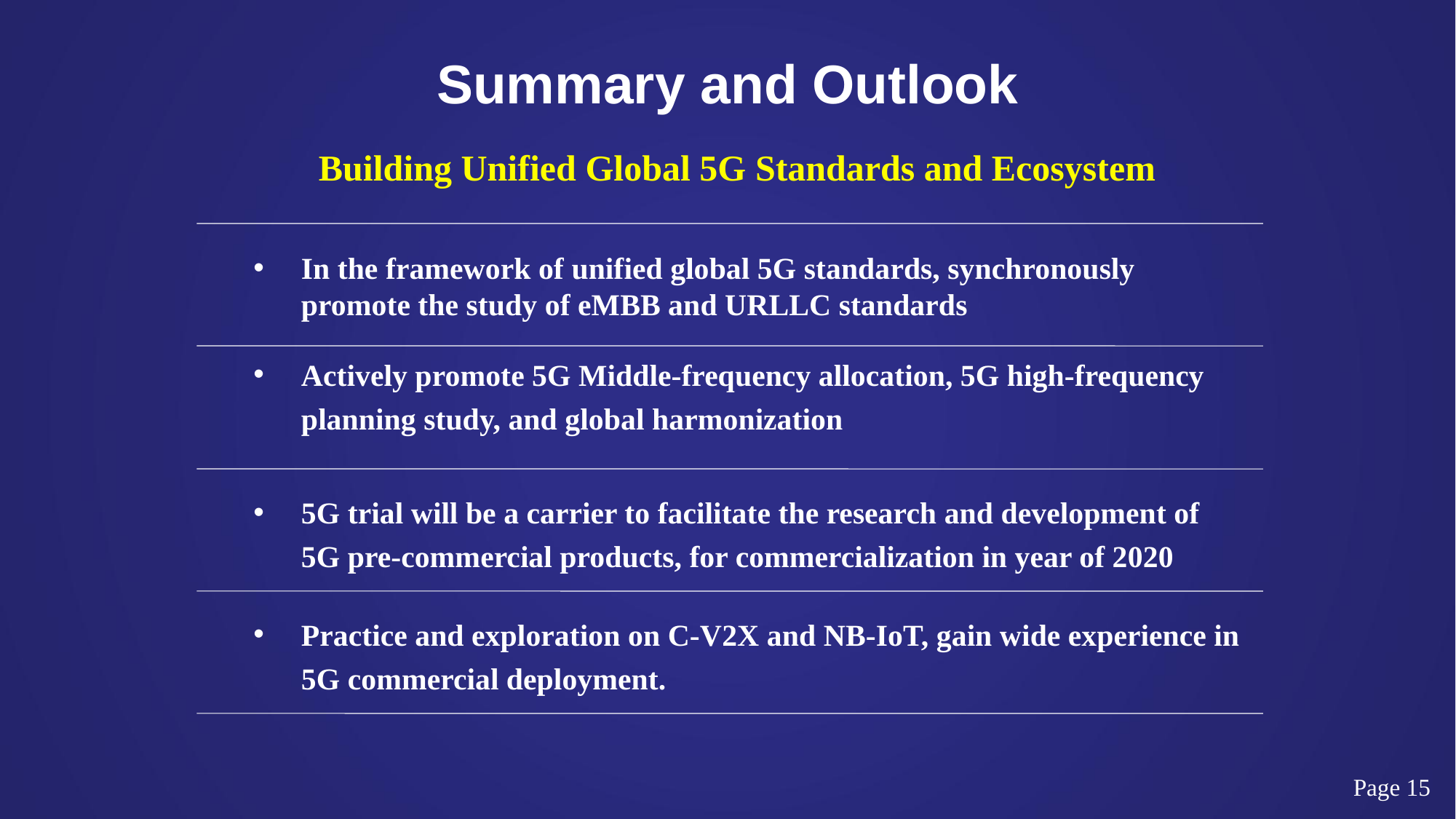

Summary and Outlook
Building Unified Global 5G Standards and Ecosystem

In the framework of unified global 5G standards, synchronously promote the study of eMBB and URLLC standards
Actively promote 5G Middle-frequency allocation, 5G high-frequency planning study, and global harmonization

5G trial will be a carrier to facilitate the research and development of  5G pre-commercial products, for commercialization in year of 2020
Practice and exploration on C-V2X and NB-IoT, gain wide experience in 5G commercial deployment.
Page 15